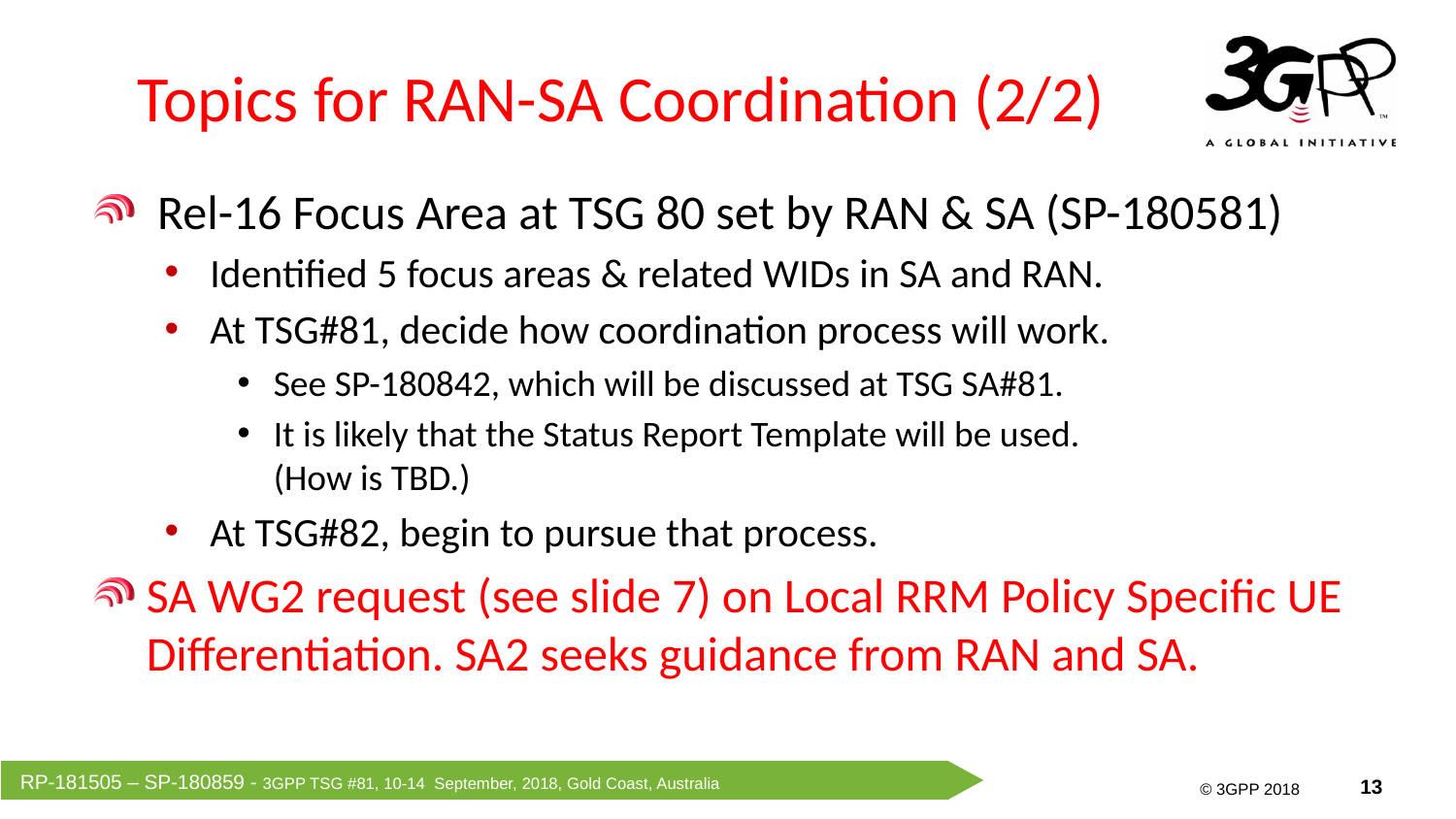

# Topics for RAN-SA Coordination (2/2)
 Rel-16 Focus Area at TSG 80 set by RAN & SA (SP-180581)
Identified 5 focus areas & related WIDs in SA and RAN.
At TSG#81, decide how coordination process will work.
See SP-180842, which will be discussed at TSG SA#81.
It is likely that the Status Report Template will be used.
(How is TBD.)
At TSG#82, begin to pursue that process.
SA WG2 request (see slide 7) on Local RRM Policy Specific UE Differentiation. SA2 seeks guidance from RAN and SA.